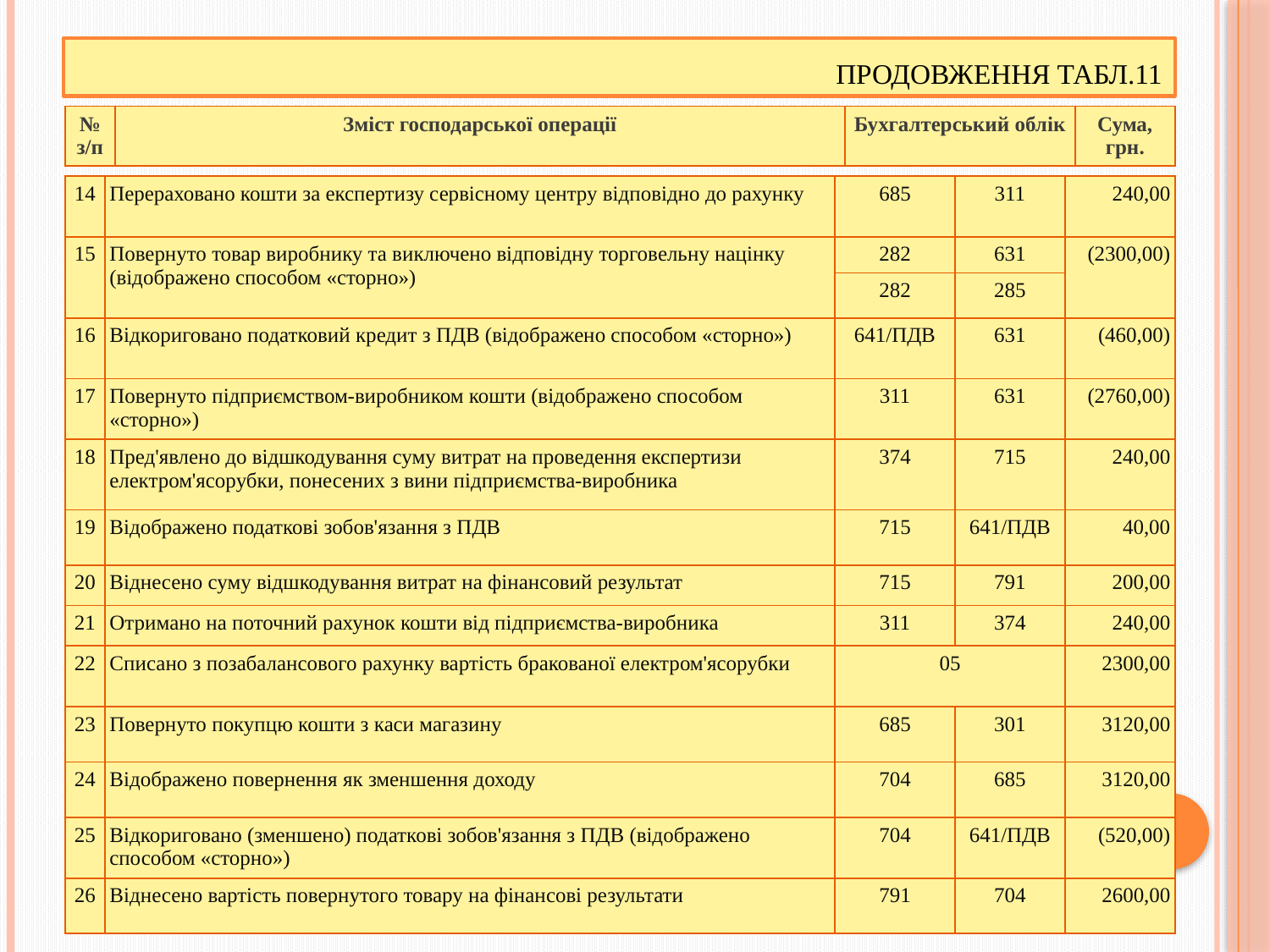

# Продовження табл.11
| № з/п | Зміст господарської операції | Бухгалтерський облік |  | Сума, грн. |
| --- | --- | --- | --- | --- |
| 14 | Перераховано кошти за експертизу сервісному центру відповідно до рахунку | 685 | 311 | 240,00 |
| --- | --- | --- | --- | --- |
| 15 | Повернуто товар виробнику та виключено відповідну торговельну націнку (відображено способом «сторно») | 282 | 631 | (2300,00) |
|  |  | 282 | 285 |  |
| 16 | Відкориговано податковий кредит з ПДВ (відображено способом «сторно») | 641/ПДВ | 631 | (460,00) |
| 17 | Повернуто підприємством-виробником кошти (відображено способом «сторно») | 311 | 631 | (2760,00) |
| 18 | Пред'явлено до відшкодування суму витрат на проведення експертизи електром'ясорубки, понесених з вини підприємства-виробника | 374 | 715 | 240,00 |
| 19 | Відображено податкові зобов'язання з ПДВ | 715 | 641/ПДВ | 40,00 |
| 20 | Віднесено суму відшкодування витрат на фінансовий результат | 715 | 791 | 200,00 |
| 21 | Отримано на поточний рахунок кошти від підприємства-виробника | 311 | 374 | 240,00 |
| 22 | Списано з позабалансового рахунку вартість бракованої електром'ясорубки | 05 |  | 2300,00 |
| 23 | Повернуто покупцю кошти з каси магазину | 685 | 301 | 3120,00 |
| 24 | Відображено повернення як зменшення доходу | 704 | 685 | 3120,00 |
| 25 | Відкориговано (зменшено) податкові зобов'язання з ПДВ (відображено способом «сторно») | 704 | 641/ПДВ | (520,00) |
| 26 | Віднесено вартість повернутого товару на фінансові результати | 791 | 704 | 2600,00 |